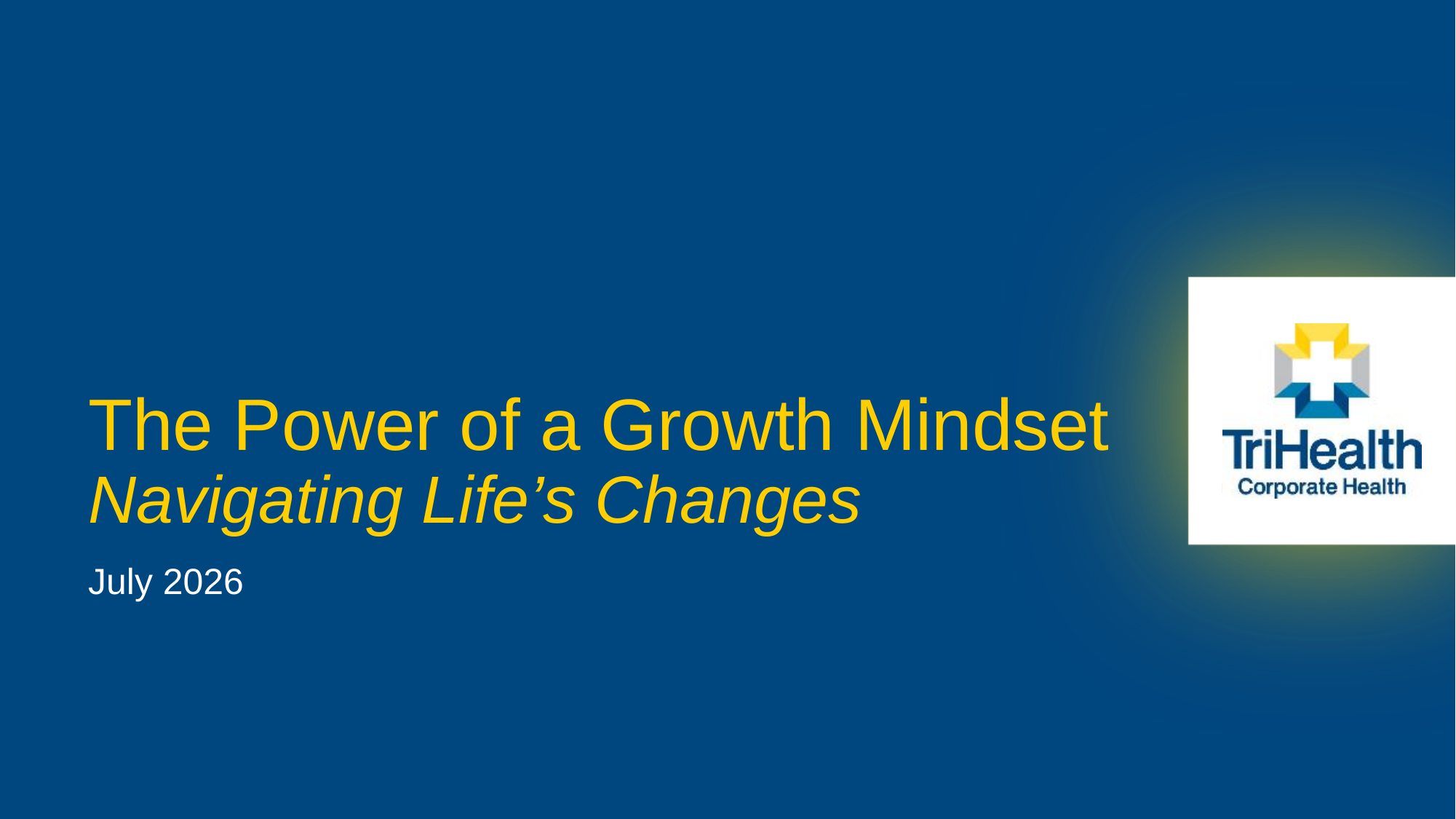

# The Power of a Growth Mindset Navigating Life’s Changes
July 2026